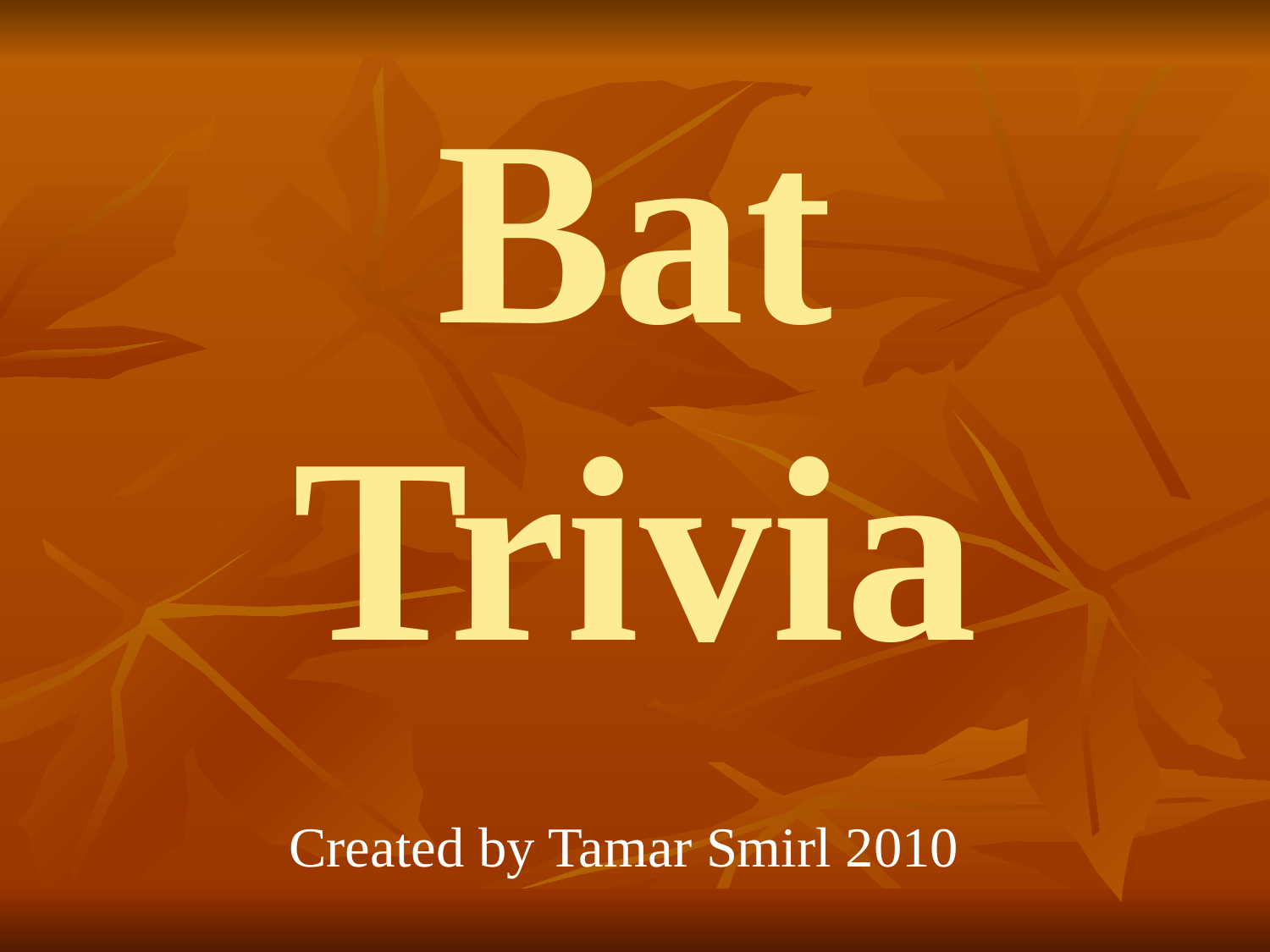

# Bat Trivia
Created by Tamar Smirl 2010